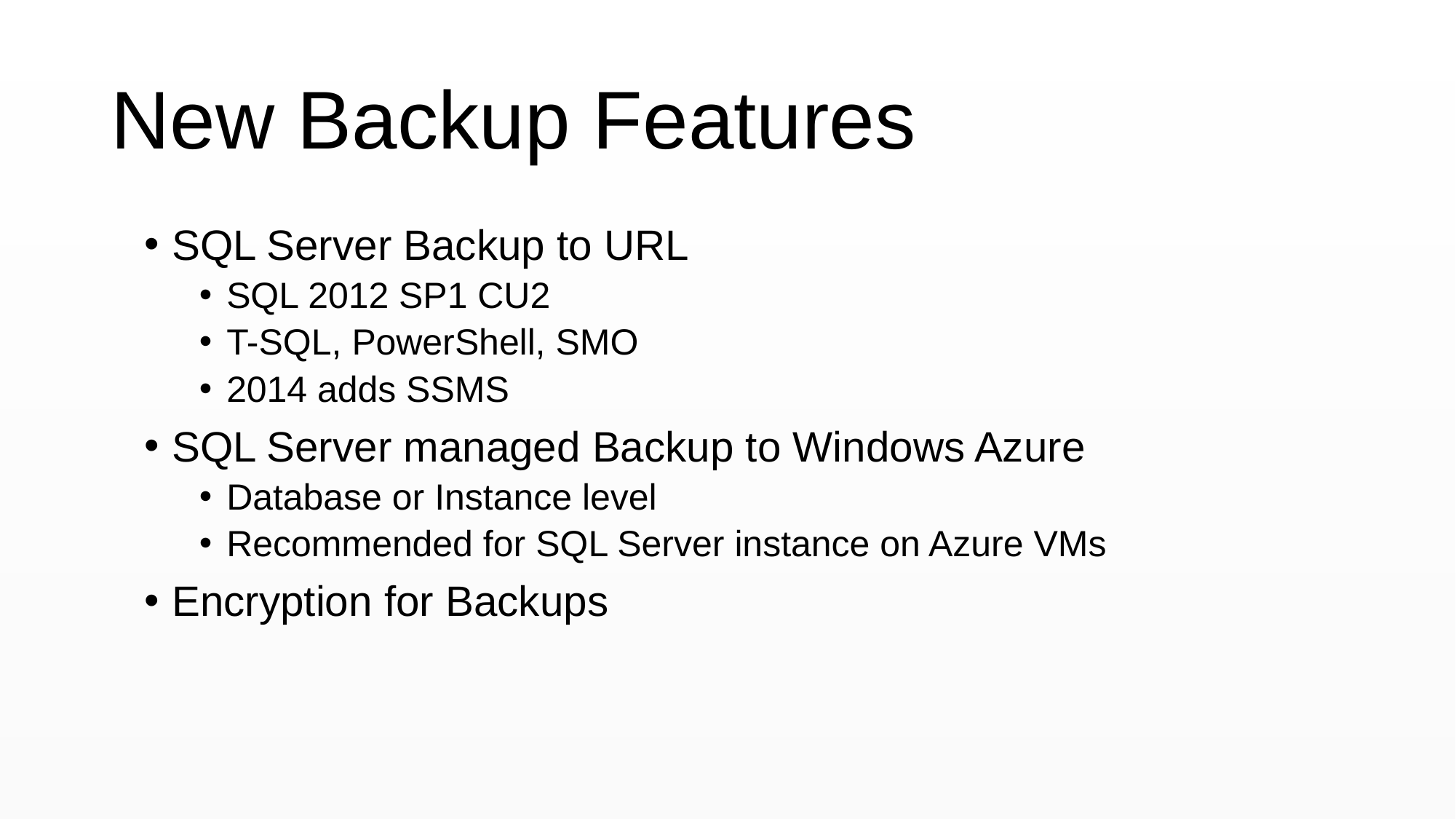

# New Backup Features
SQL Server Backup to URL
SQL 2012 SP1 CU2
T-SQL, PowerShell, SMO
2014 adds SSMS
SQL Server managed Backup to Windows Azure
Database or Instance level
Recommended for SQL Server instance on Azure VMs
Encryption for Backups